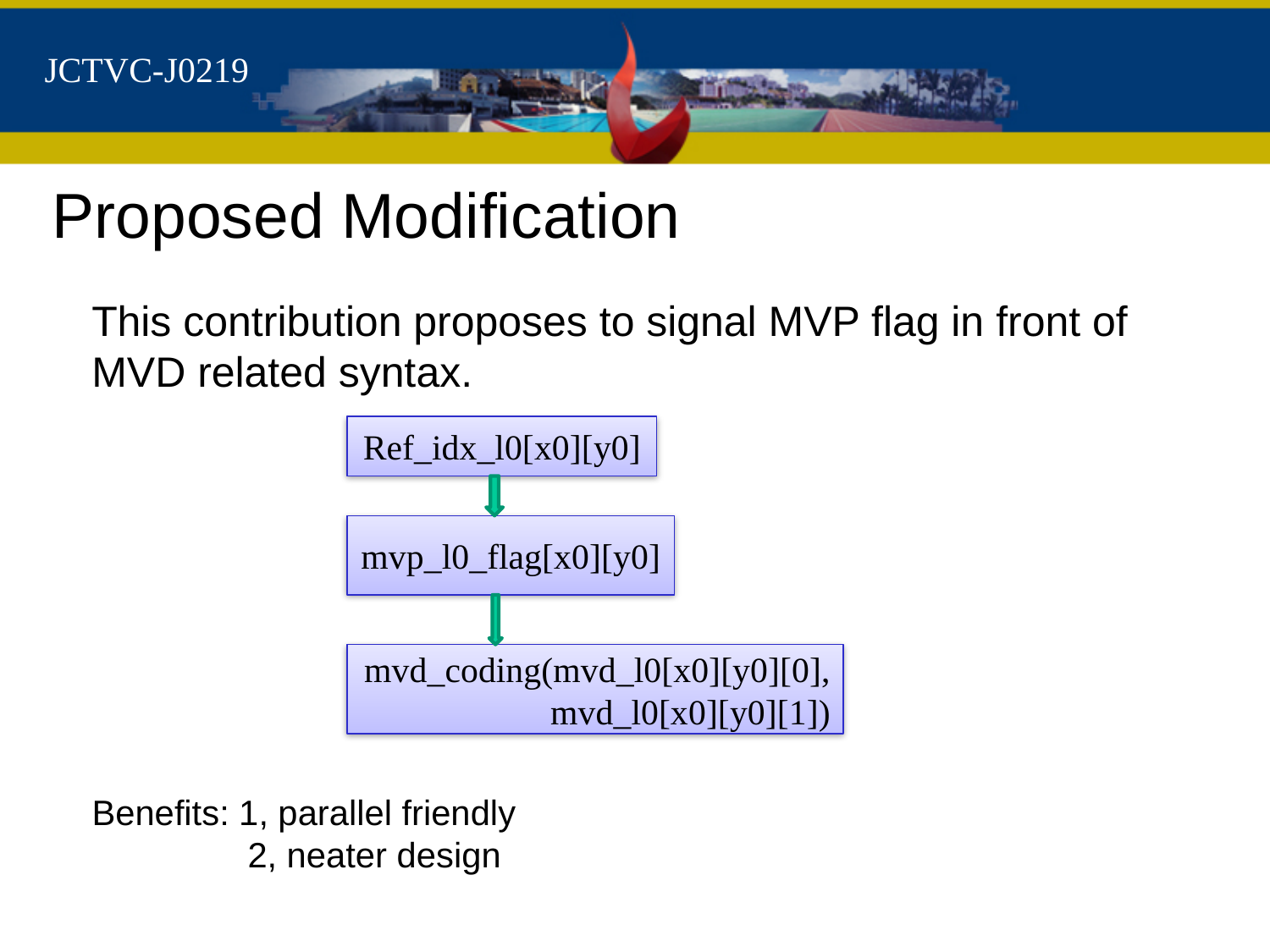

# JCTVC-J0219
Proposed Modification
This contribution proposes to signal MVP flag in front of MVD related syntax.

Ref_idx_l0[x0][y0]

mvp_l0_flag[x0][y0]

mvd_coding(mvd_l0[x0][y0][0],  mvd_l0[x0][y0][1])
Benefits: 1, parallel friendly
                2, neater design